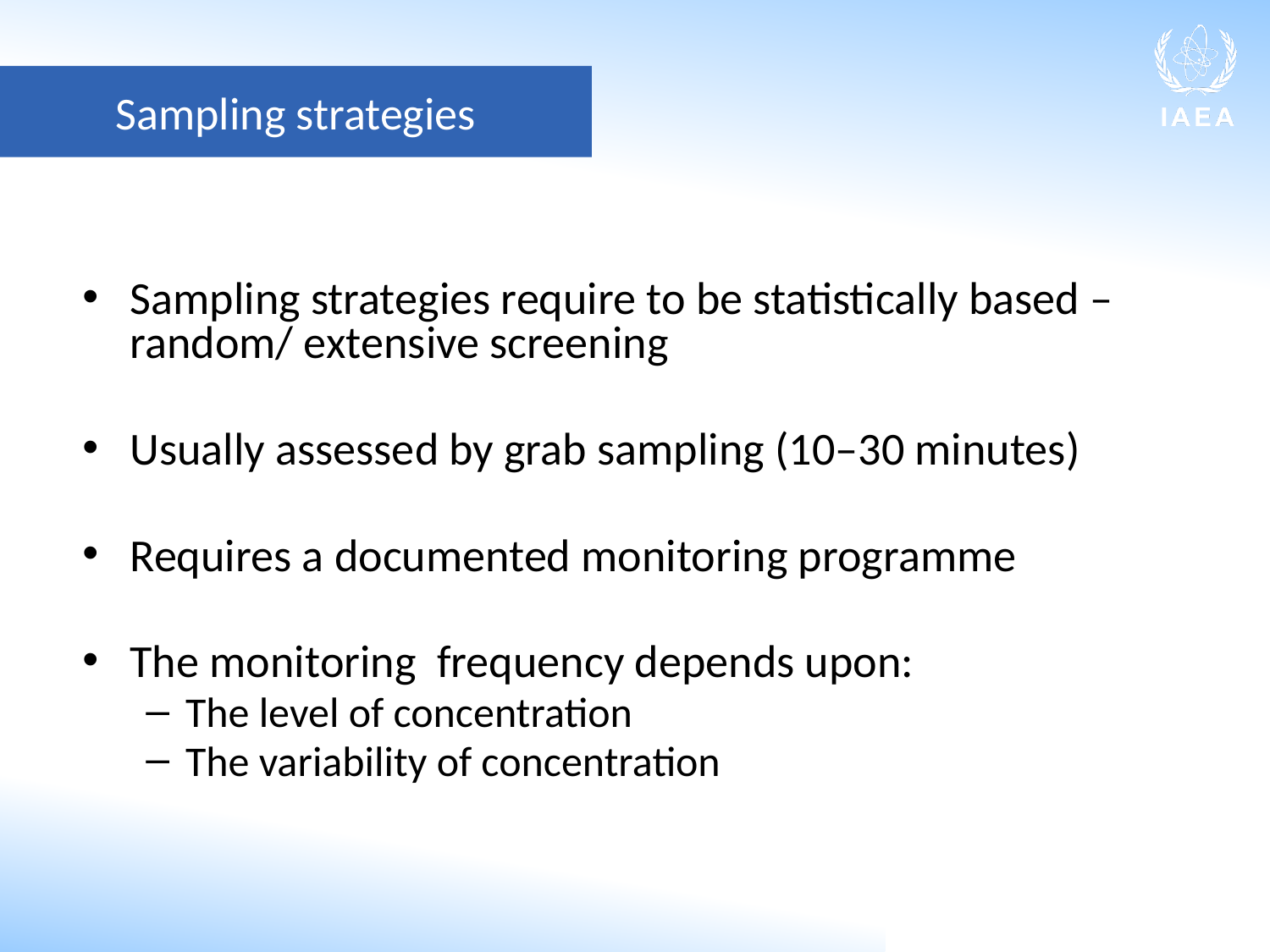

Sampling strategies

Sampling strategies require to be statistically based – random/ extensive screening

Usually assessed by grab sampling (10–30 minutes)

Requires a documented monitoring programme

The monitoring  frequency depends upon:
The level of concentration
The variability of concentration